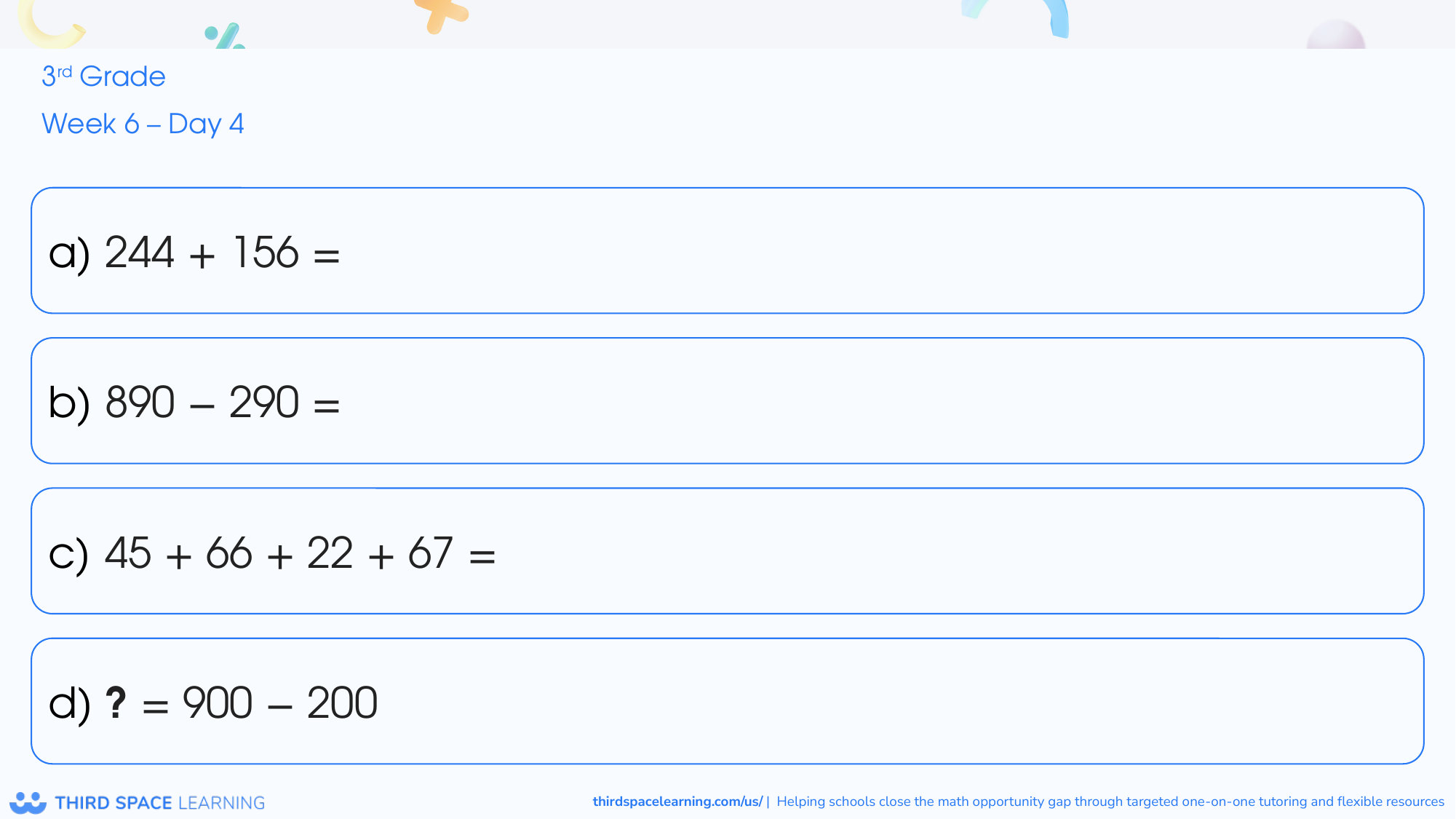

3rd Grade
Week 6 – Day 4
244 + 156 =
890 − 290 =
45 + 66 + 22 + 67 =
? = 900 − 200